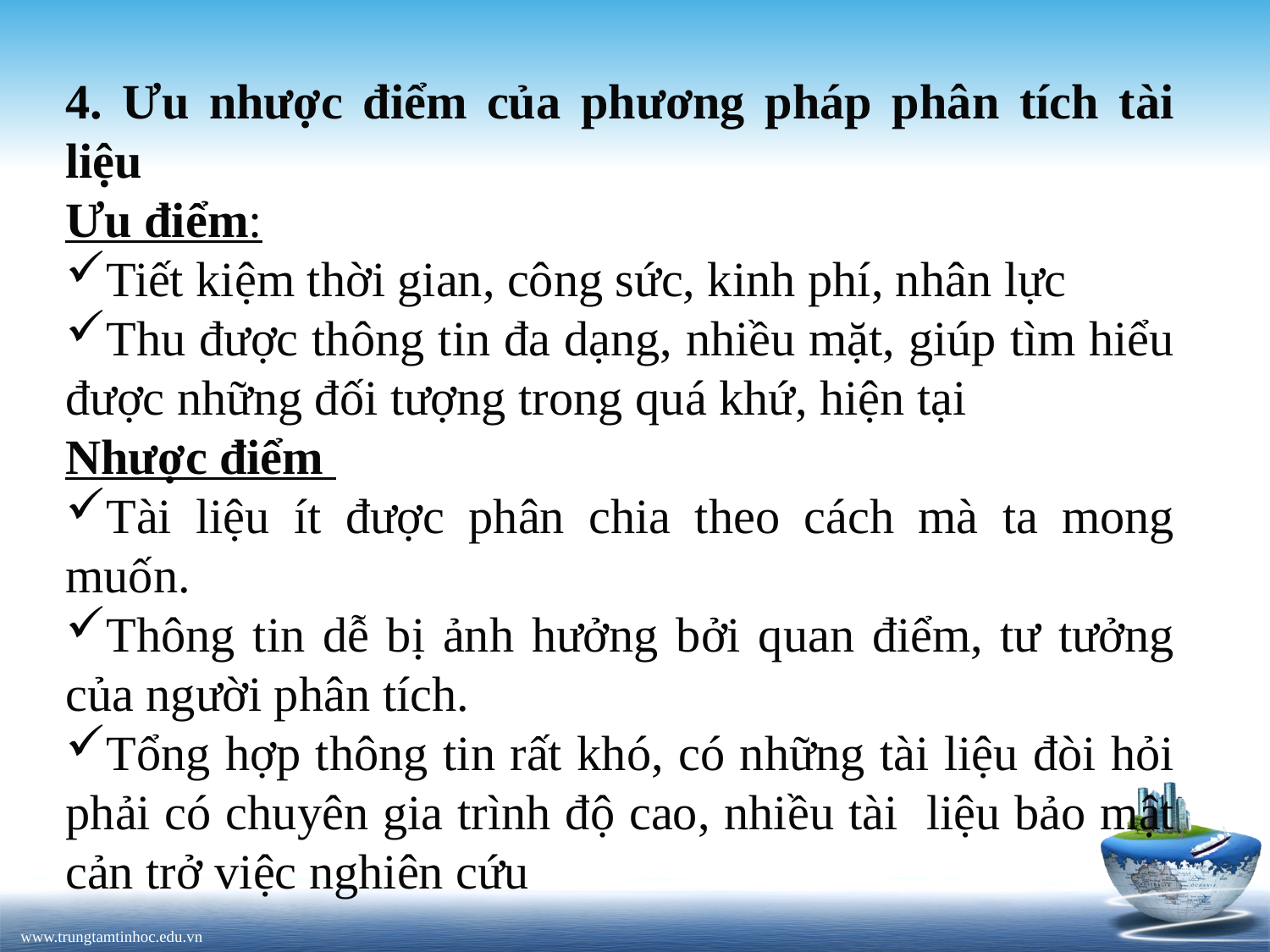

4. Ưu nhược điểm của phương pháp phân tích tài liệu
Ưu điểm:
Tiết kiệm thời gian, công sức, kinh phí, nhân lực
Thu được thông tin đa dạng, nhiều mặt, giúp tìm hiểu được những đối tượng trong quá khứ, hiện tại
Nhược điểm
Tài liệu ít được phân chia theo cách mà ta mong muốn.
Thông tin dễ bị ảnh hưởng bởi quan điểm, tư tưởng của người phân tích.
Tổng hợp thông tin rất khó, có những tài liệu đòi hỏi phải có chuyên gia trình độ cao, nhiều tài  liệu bảo mật cản trở việc nghiên cứu